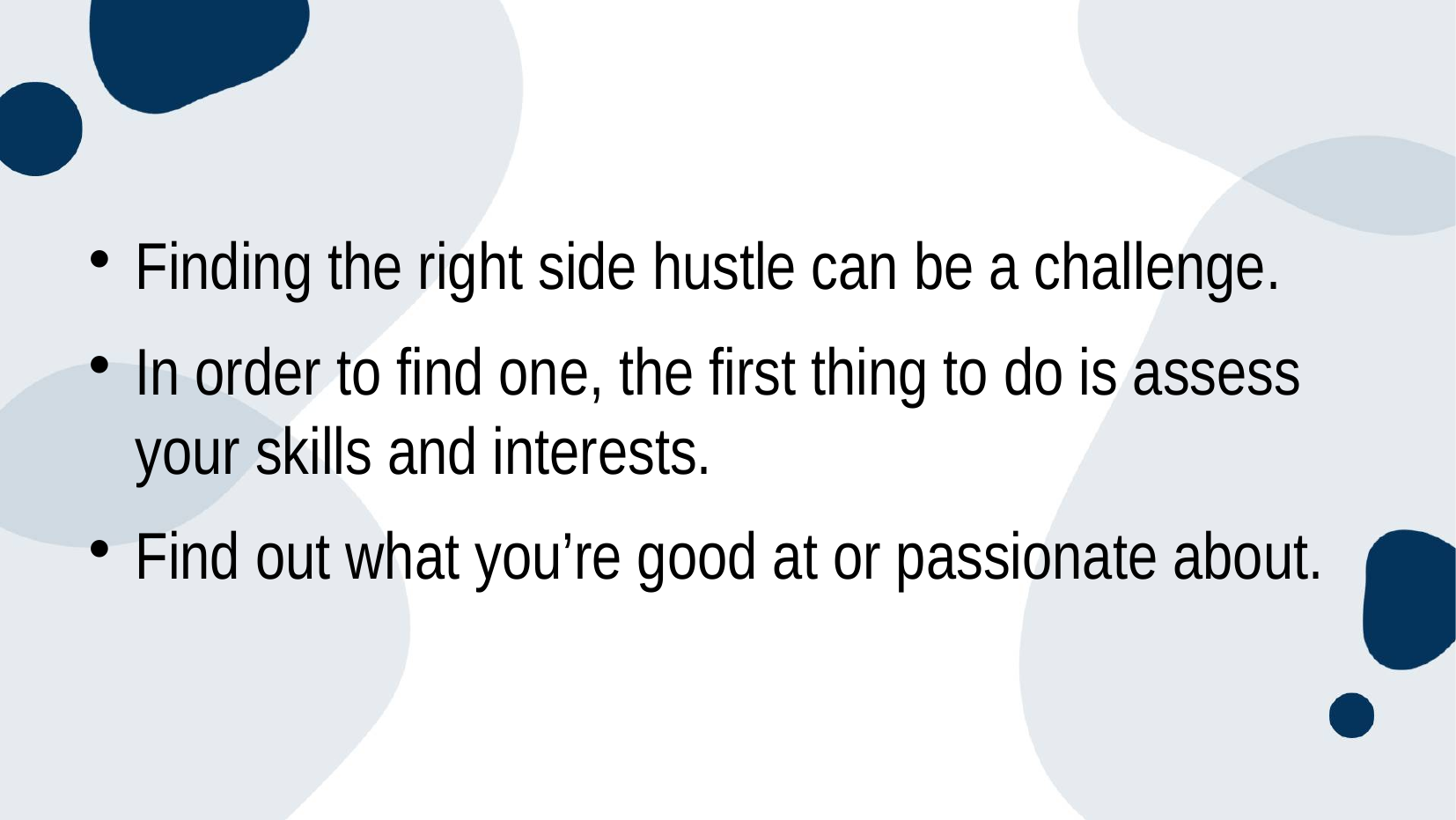

#
Finding the right side hustle can be a challenge.
In order to find one, the first thing to do is assess your skills and interests.
Find out what you’re good at or passionate about.